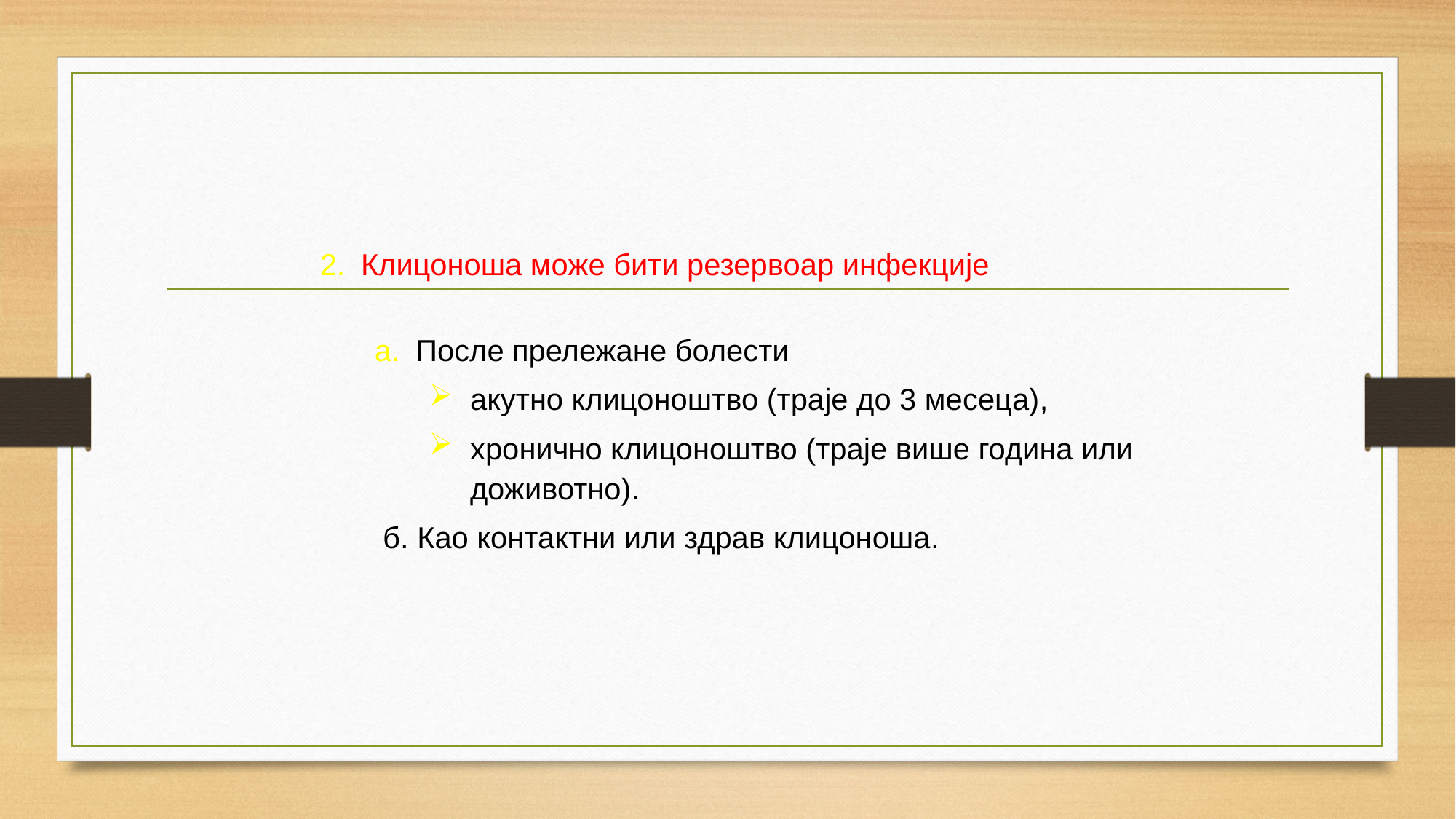

Клицоноша може бити резервоар инфекције
После прележане болести
акутно клицоноштво (траје до 3 месеца),
хронично клицоноштво (траје више година или доживотно).
 б. Као контактни или здрав клицоноша.